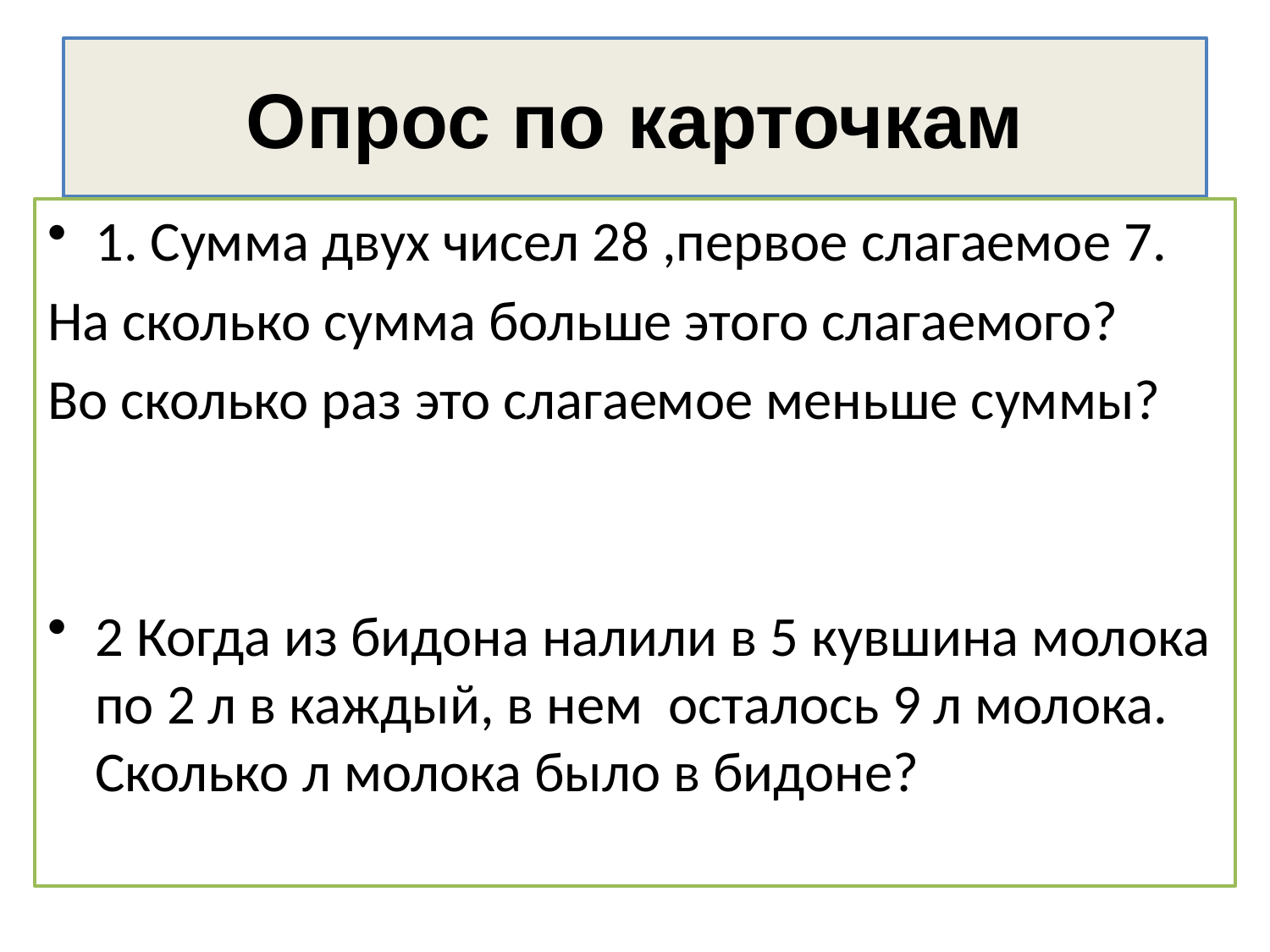

# Опрос по карточкам
1. Сумма двух чисел 28 ,первое слагаемое 7.
На сколько сумма больше этого слагаемого?
Во сколько раз это слагаемое меньше суммы?

2 Когда из бидона налили в 5 кувшина молока по 2 л в каждый, в нем  осталось 9 л молока. Сколько л молока было в бидоне?